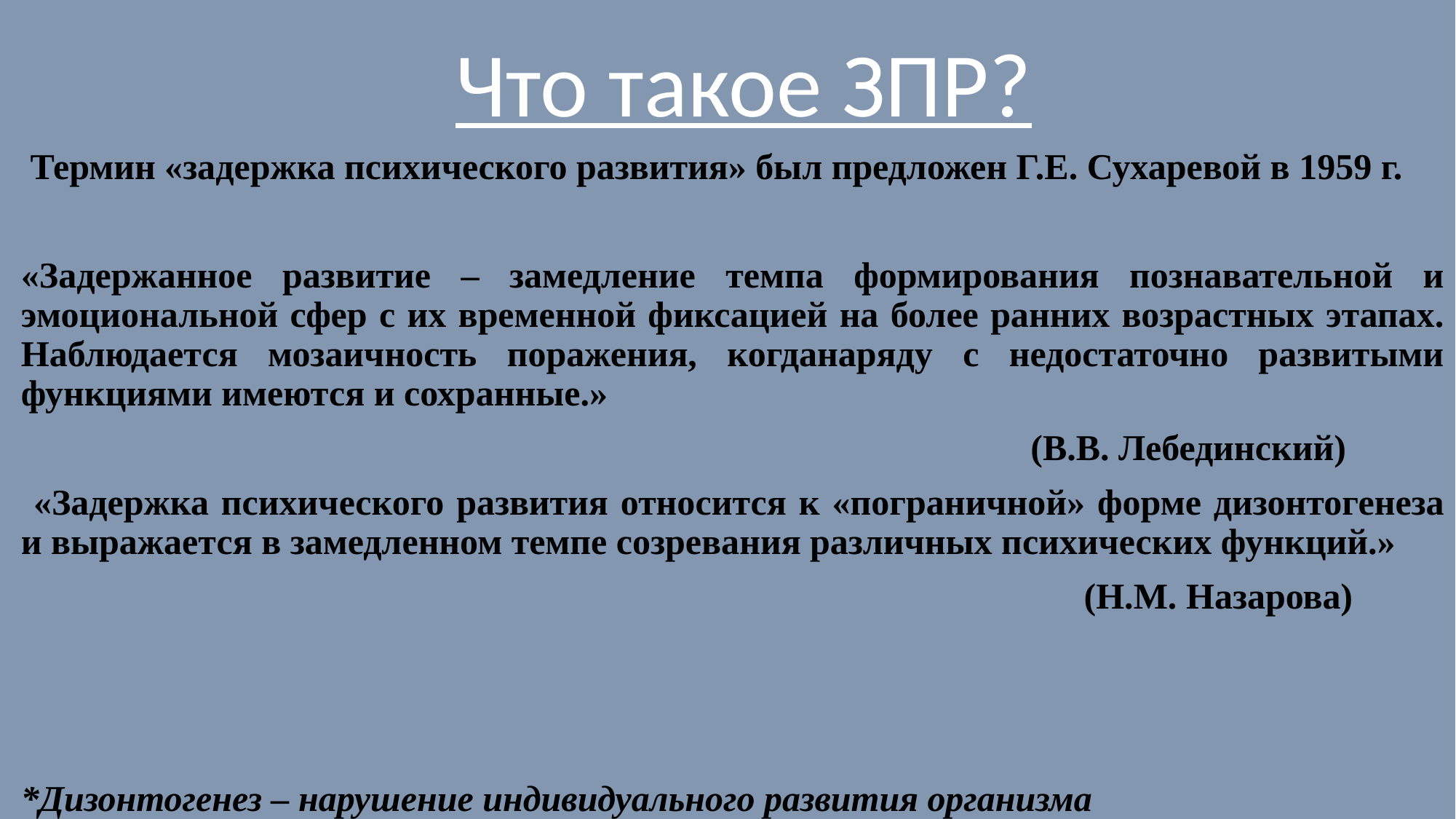

# Что такое ЗПР?
 Термин «задержка психического развития» был предложен Г.Е. Сухаревой в 1959 г.

«Задержанное развитие – замедление темпа формирования познавательной и эмоциональной сфер с их временной фиксацией на более ранних возрастных этапах. Наблюдается мозаичность поражения, когданаряду с недостаточно развитыми функциями имеются и сохранные.»
                                                                                                               (В.В. Лебединский)
 «Задержка психического развития относится к «пограничной» форме дизонтогенеза и выражается в замедленном темпе созревания различных психических функций.»
                                                                                                                    (Н.М. Назарова)

*Дизонтогенез – нарушение индивидуального развития организма